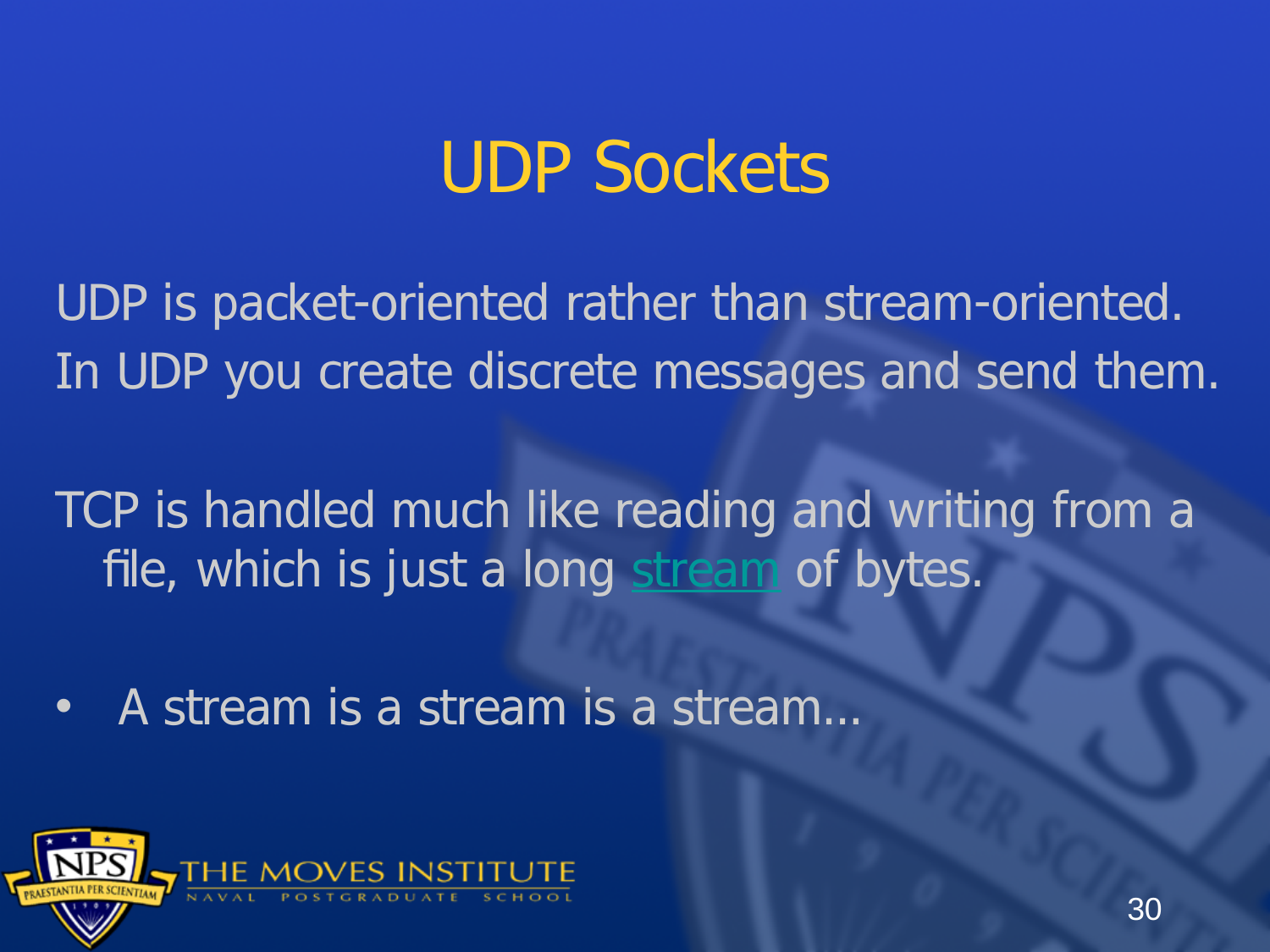

# UDP Sockets
UDP is packet-oriented rather than stream-oriented.
In UDP you create discrete messages and send them.

TCP is handled much like reading and writing from a file, which is just a long stream of bytes.

A stream is a stream is a stream…

30